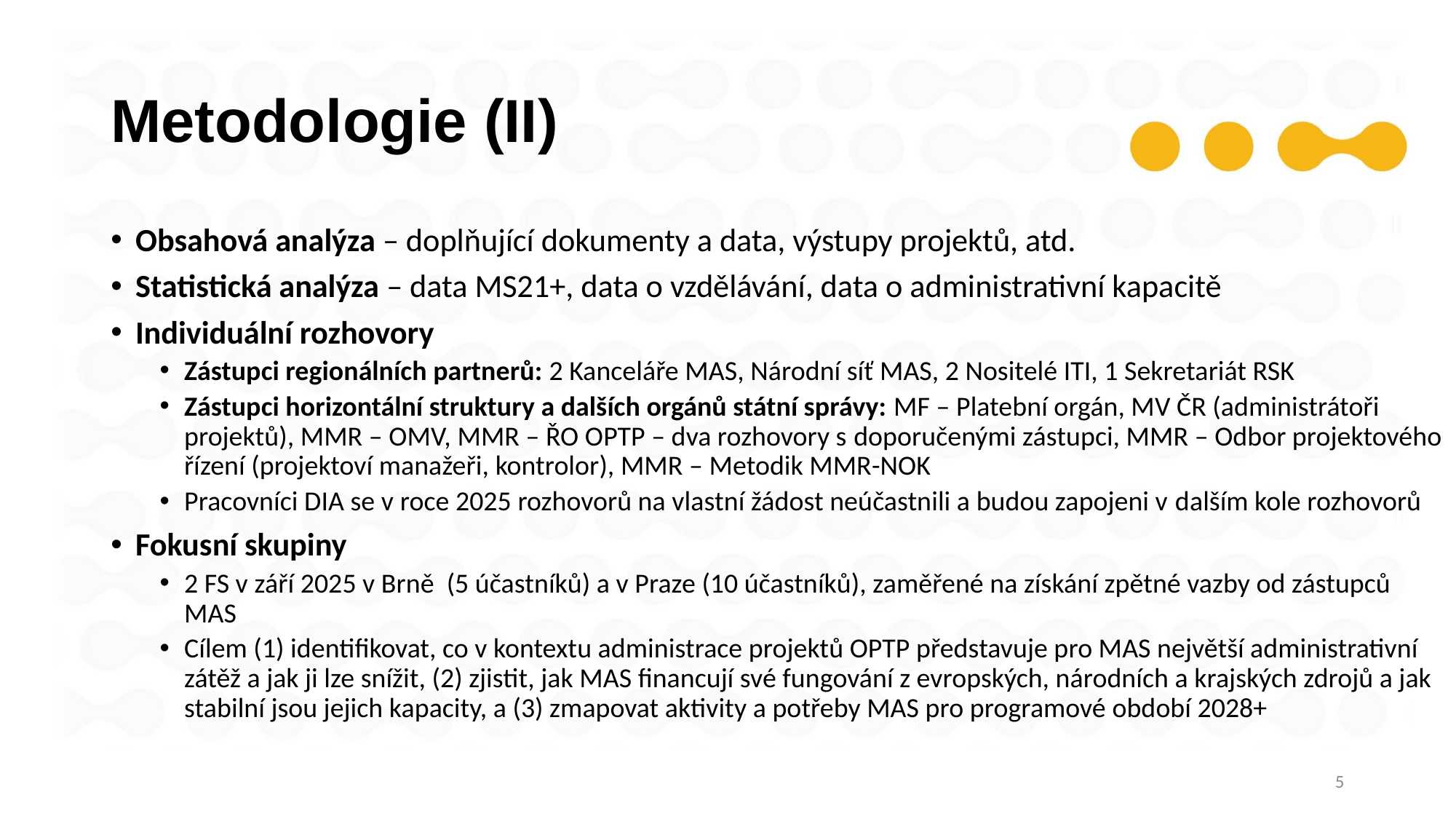

# Metodologie (II)
Obsahová analýza – doplňující dokumenty a data, výstupy projektů, atd.
Statistická analýza – data MS21+, data o vzdělávání, data o administrativní kapacitě
Individuální rozhovory
Zástupci regionálních partnerů: 2 Kanceláře MAS, Národní síť MAS, 2 Nositelé ITI, 1 Sekretariát RSK
Zástupci horizontální struktury a dalších orgánů státní správy: MF – Platební orgán, MV ČR (administrátoři projektů), MMR – OMV, MMR – ŘO OPTP – dva rozhovory s doporučenými zástupci, MMR – Odbor projektového řízení (projektoví manažeři, kontrolor), MMR – Metodik MMR-NOK
Pracovníci DIA se v roce 2025 rozhovorů na vlastní žádost neúčastnili a budou zapojeni v dalším kole rozhovorů
Fokusní skupiny
2 FS v září 2025 v Brně  (5 účastníků) a v Praze (10 účastníků), zaměřené na získání zpětné vazby od zástupců MAS
Cílem (1) identifikovat, co v kontextu administrace projektů OPTP představuje pro MAS největší administrativní zátěž a jak ji lze snížit, (2) zjistit, jak MAS financují své fungování z evropských, národních a krajských zdrojů a jak stabilní jsou jejich kapacity, a (3) zmapovat aktivity a potřeby MAS pro programové období 2028+

5